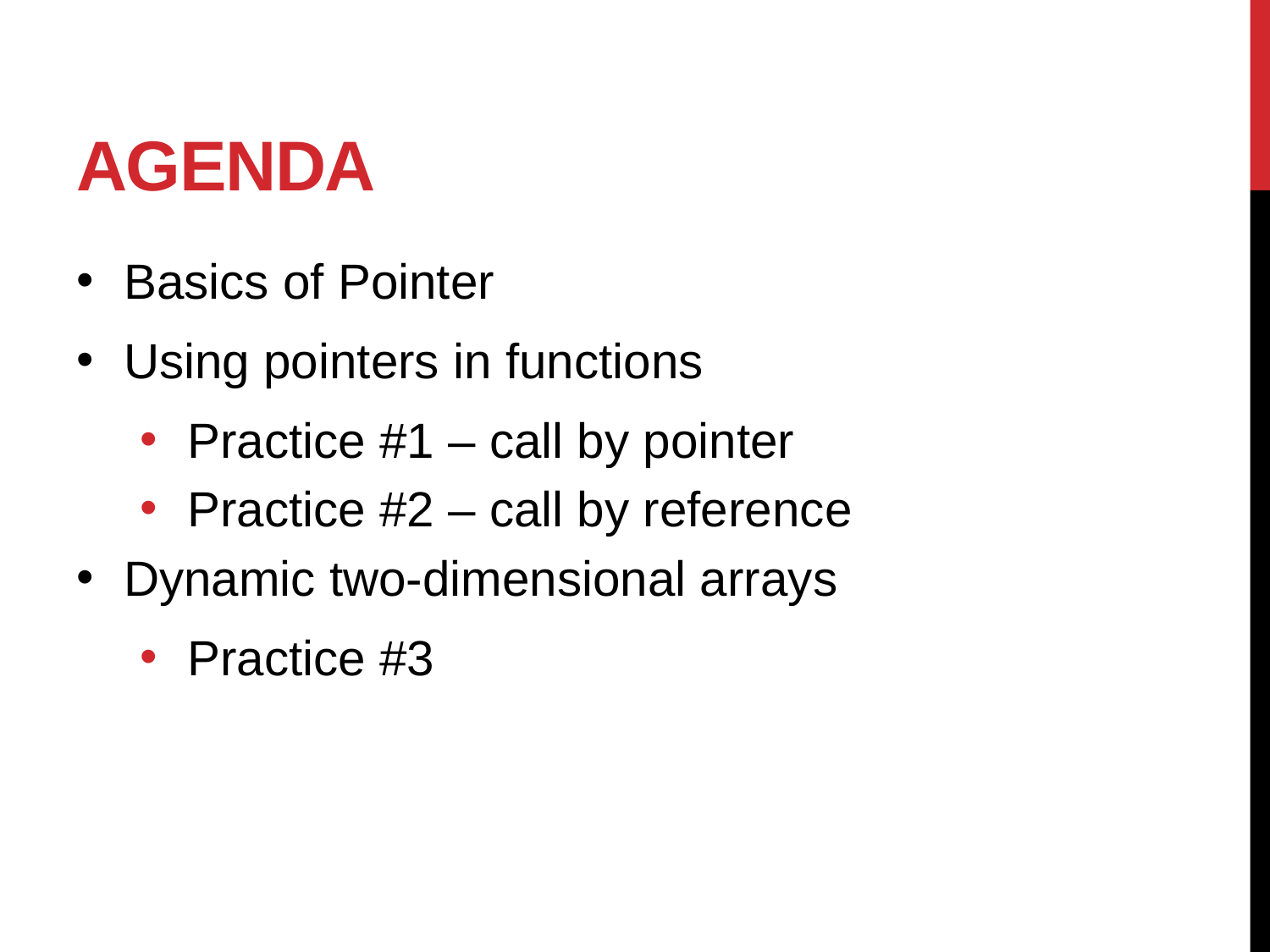

# Agenda
Basics of Pointer
Using pointers in functions
Practice #1 – call by pointer
Practice #2 – call by reference
Dynamic two-dimensional arrays
Practice #3